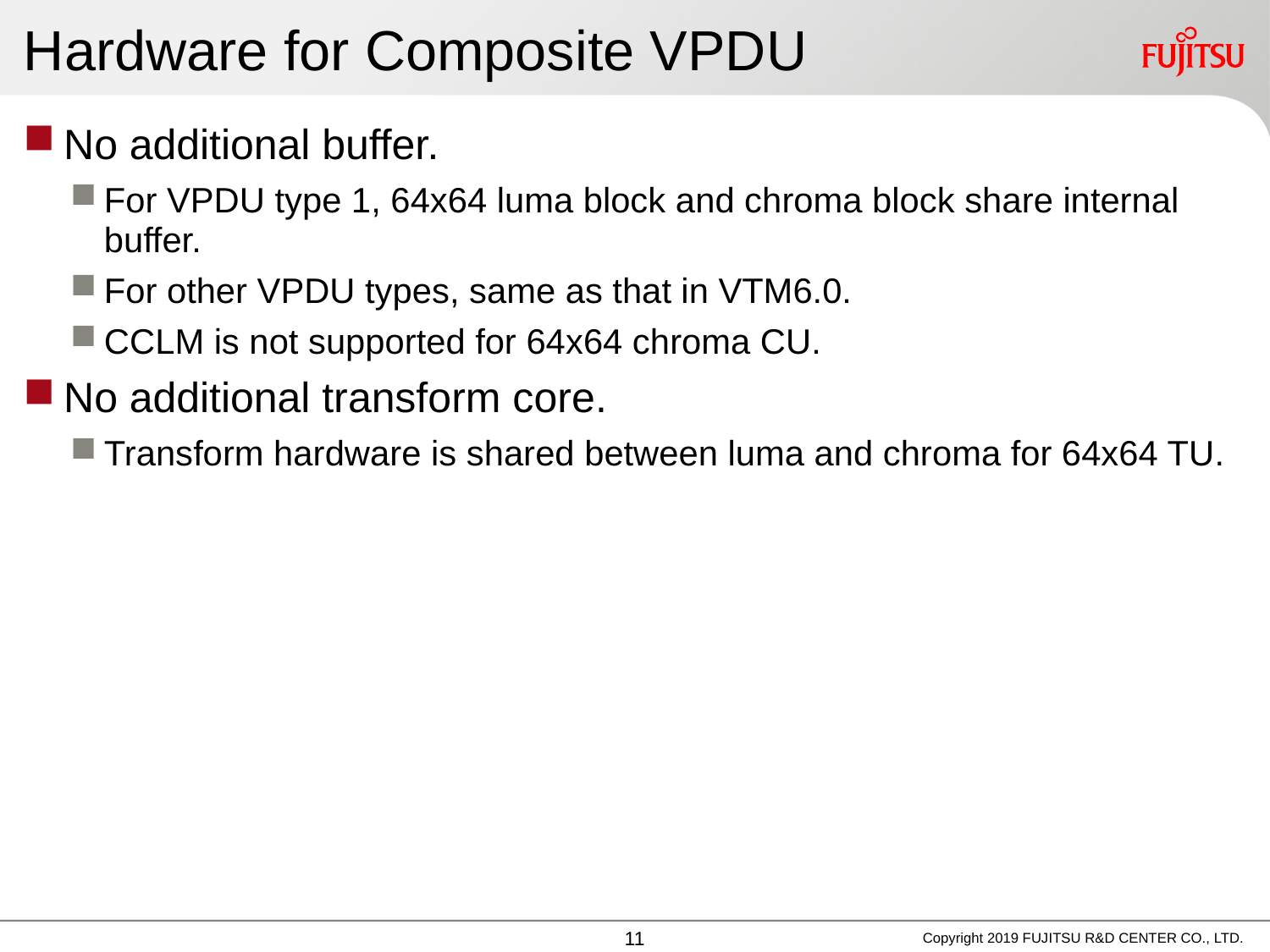

# Hardware for Composite VPDU
No additional buffer.
For VPDU type 1, 64x64 luma block and chroma block share internal buffer.
For other VPDU types, same as that in VTM6.0.
CCLM is not supported for 64x64 chroma CU.
No additional transform core.
Transform hardware is shared between luma and chroma for 64x64 TU.
11
Copyright 2019 FUJITSU R&D CENTER CO., LTD.